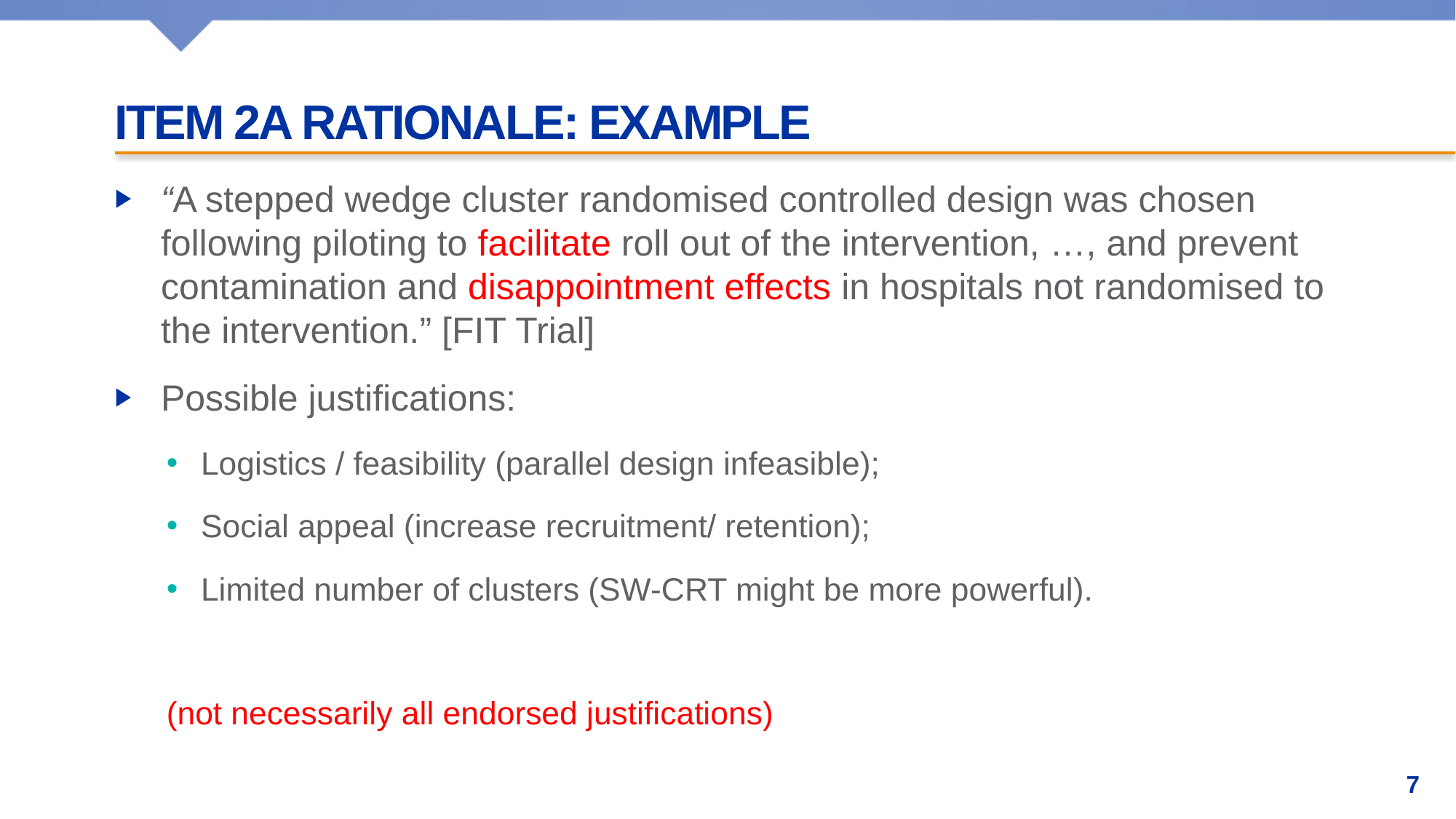

# Item 2a rationale: example
“A stepped wedge cluster randomised controlled design was chosen following piloting to facilitate roll out of the intervention, …, and prevent contamination and disappointment effects in hospitals not randomised to the intervention.” [FIT Trial]
Possible justifications:
Logistics / feasibility (parallel design infeasible);
Social appeal (increase recruitment/ retention);
Limited number of clusters (SW-CRT might be more powerful).

(not necessarily all endorsed justifications)

7